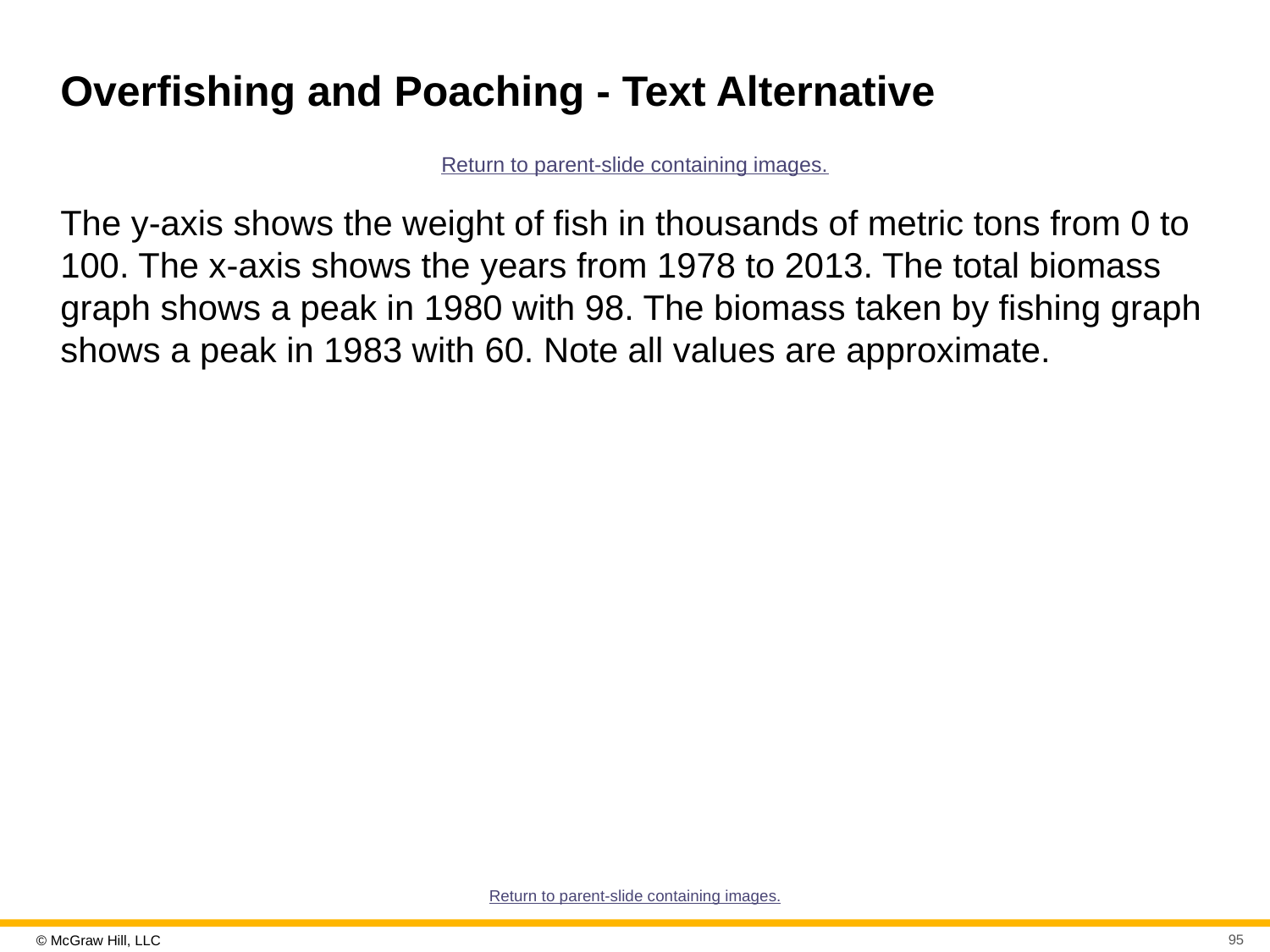

# Overfishing and Poaching - Text Alternative
Return to parent-slide containing images.
The y-axis shows the weight of fish in thousands of metric tons from 0 to 100. The x-axis shows the years from 1978 to 2013. The total biomass graph shows a peak in 1980 with 98. The biomass taken by fishing graph shows a peak in 1983 with 60. Note all values are approximate.
Return to parent-slide containing images.
95